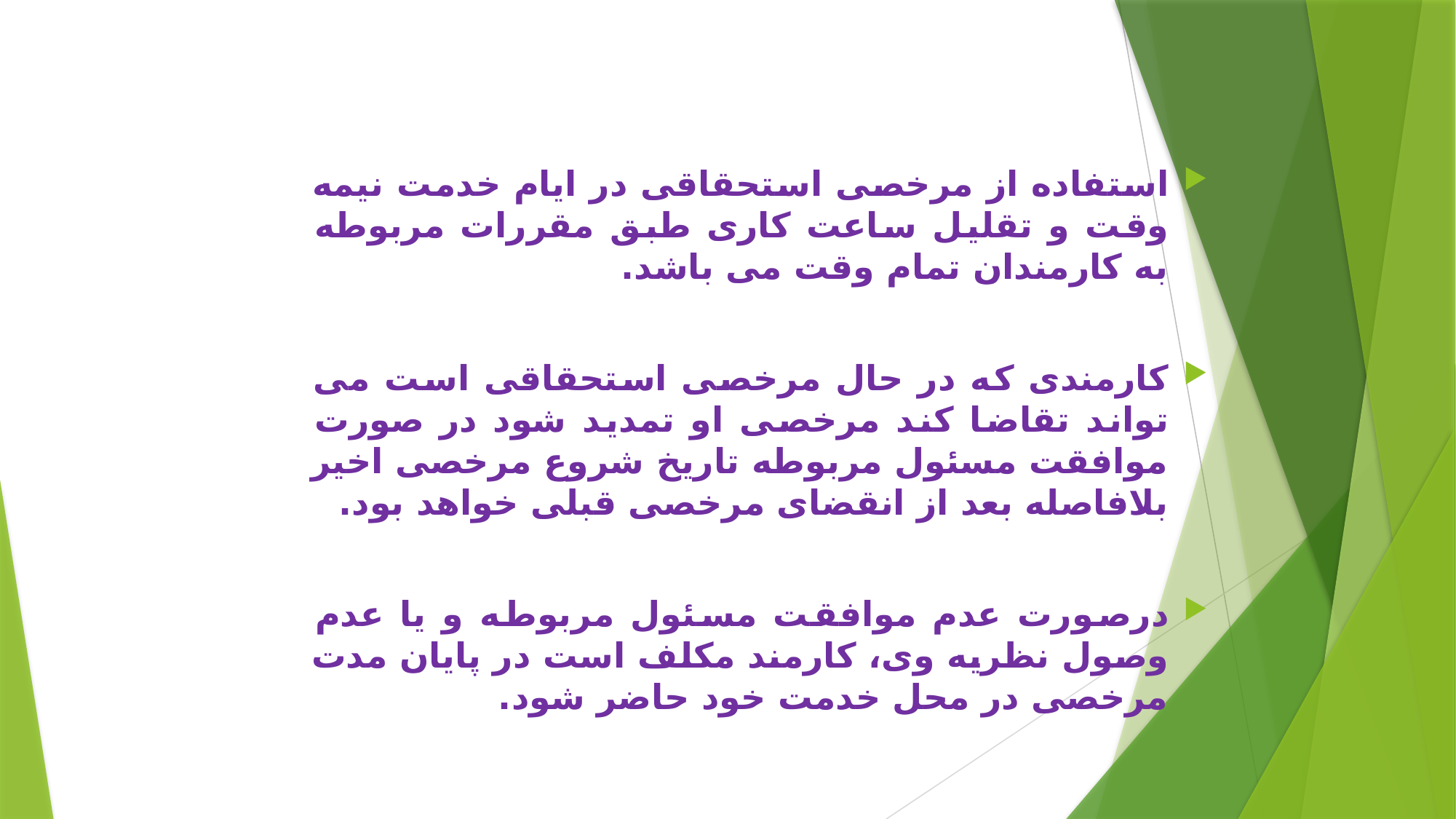

استفاده از مرخصی استحقاقی در ایام خدمت نیمه وقت و تقلیل ساعت کاری طبق مقررات مربوطه به کارمندان تمام وقت می باشد.

کارمندی که در حال مرخصی استحقاقی است می تواند تقاضا کند مرخصی او تمدید شود در صورت موافقت مسئول مربوطه تاریخ شروع مرخصی اخیر بلافاصله بعد از انقضای مرخصی قبلی خواهد بود.

درصورت عدم موافقت مسئول مربوطه و یا عدم وصول نظریه وی، کارمند مکلف است در پایان مدت مرخصی در محل خدمت خود حاضر شود.